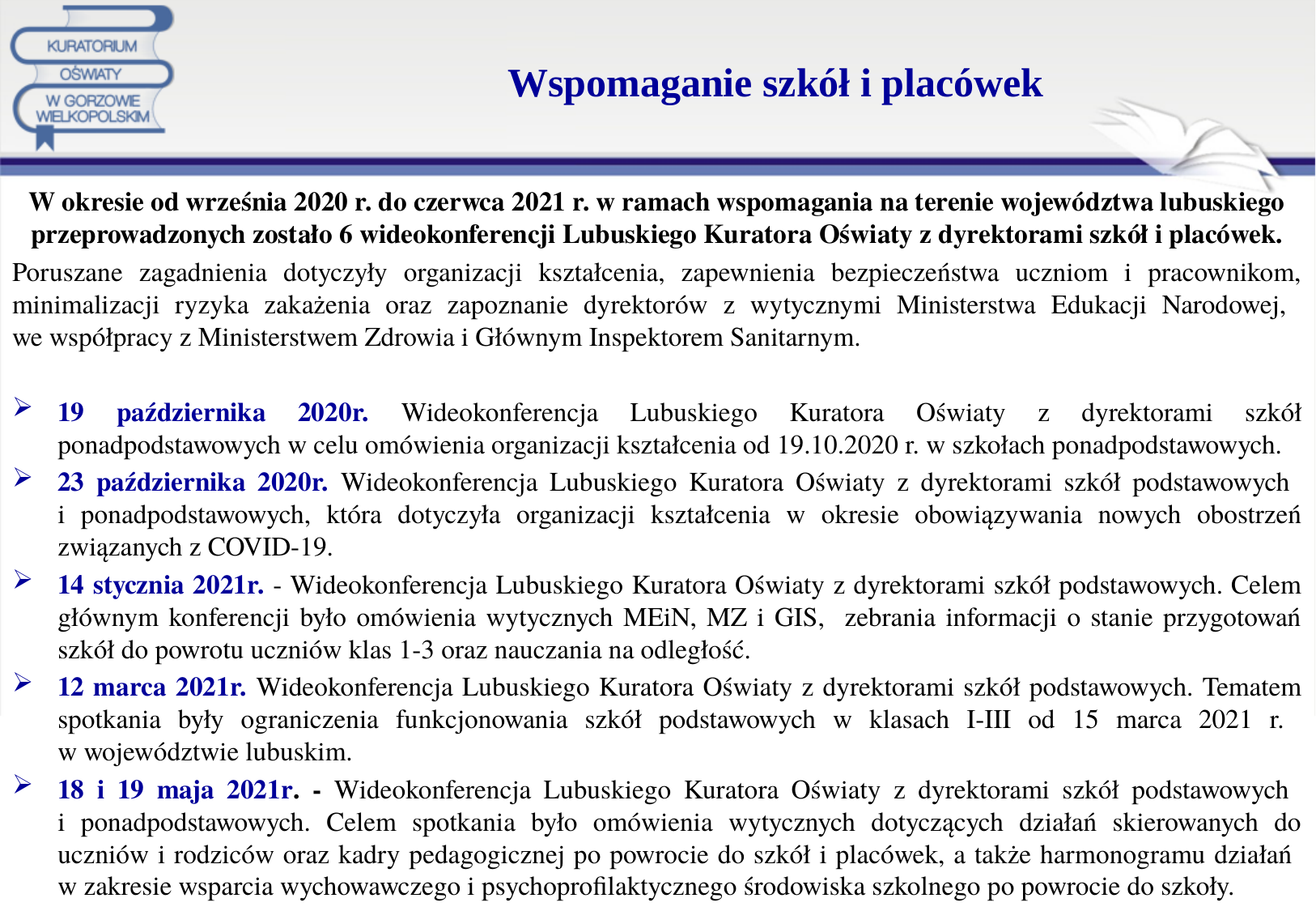

# Wspomaganie szkół i placówek
W okresie od września 2020 r. do czerwca 2021 r. w ramach wspomagania na terenie województwa lubuskiego przeprowadzonych zostało 6 wideokonferencji Lubuskiego Kuratora Oświaty z dyrektorami szkół i placówek.
Poruszane zagadnienia dotyczyły organizacji kształcenia, zapewnienia bezpieczeństwa uczniom i pracownikom, minimalizacji ryzyka zakażenia oraz zapoznanie dyrektorów z wytycznymi Ministerstwa Edukacji Narodowej,
we współpracy z Ministerstwem Zdrowia i Głównym Inspektorem Sanitarnym.

19 października 2020r. Wideokonferencja Lubuskiego Kuratora Oświaty z dyrektorami szkół ponadpodstawowych w celu omówienia organizacji kształcenia od 19.10.2020 r. w szkołach ponadpodstawowych.
23 października 2020r. Wideokonferencja Lubuskiego Kuratora Oświaty z dyrektorami szkół podstawowych
i ponadpodstawowych, która dotyczyła organizacji kształcenia w okresie obowiązywania nowych obostrzeń związanych z COVID-19.
14 stycznia 2021r. - Wideokonferencja Lubuskiego Kuratora Oświaty z dyrektorami szkół podstawowych. Celem głównym konferencji było omówienia wytycznych MEiN, MZ i GIS,  zebrania informacji o stanie przygotowań szkół do powrotu uczniów klas 1-3 oraz nauczania na odległość.
12 marca 2021r. Wideokonferencja Lubuskiego Kuratora Oświaty z dyrektorami szkół podstawowych. Tematem spotkania były ograniczenia funkcjonowania szkół podstawowych w klasach I-III od 15 marca 2021 r.
w województwie lubuskim.
18 i 19 maja 2021r. - Wideokonferencja Lubuskiego Kuratora Oświaty z dyrektorami szkół podstawowych
i ponadpodstawowych. Celem spotkania było omówienia wytycznych dotyczących działań skierowanych do uczniów i rodziców oraz kadry pedagogicznej po powrocie do szkół i placówek, a także harmonogramu działań
w zakresie wsparcia wychowawczego i psychoprofilaktycznego środowiska szkolnego po powrocie do szkoły.